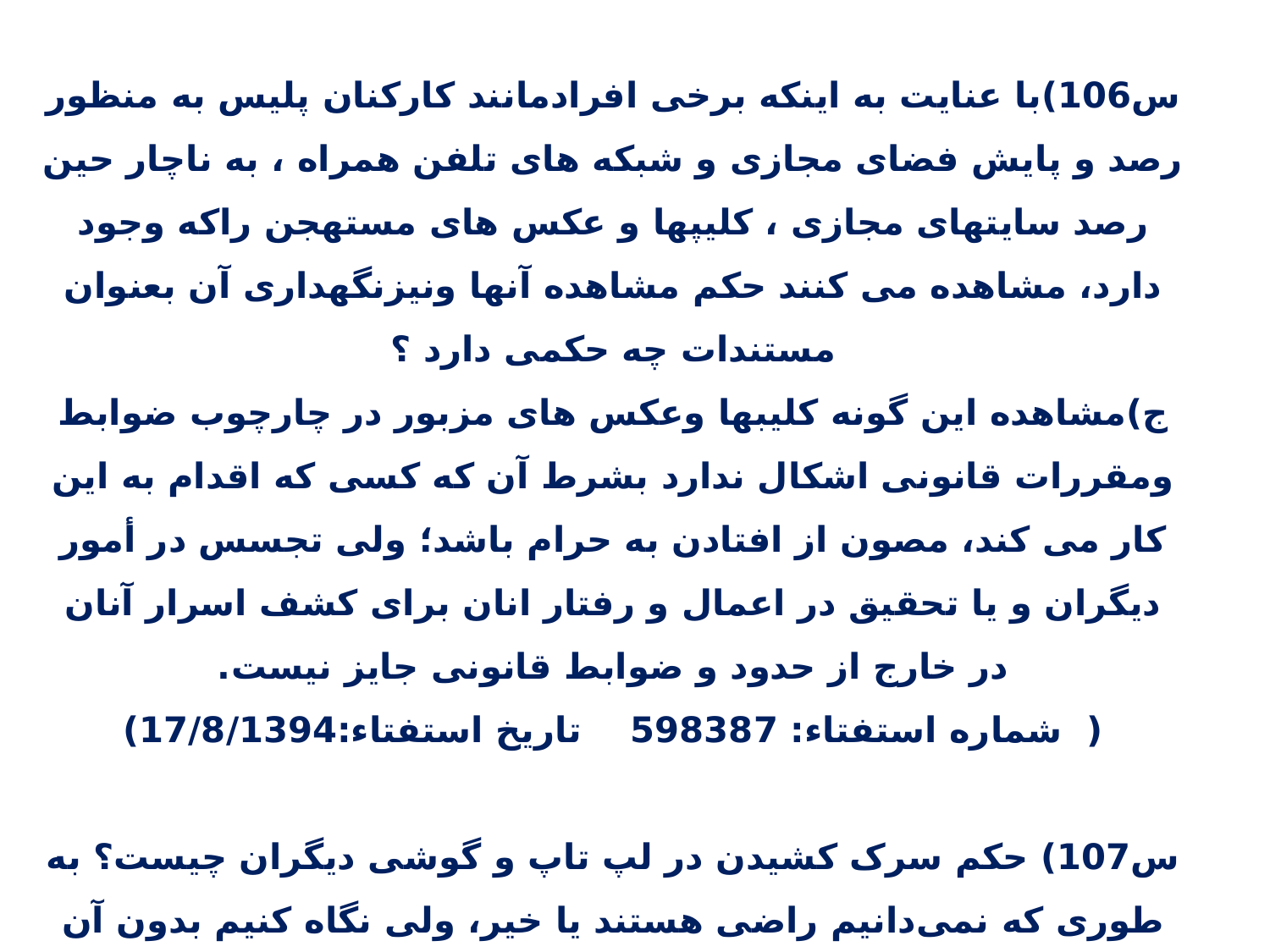

س106)با عنایت به اینکه برخی افرادمانند کارکنان پلیس به منظور رصد و پایش فضای مجازی و شبکه های تلفن همراه ، به ناچار حین رصد سایتهای مجازی ، کلیپها و عکس های مستهجن راکه وجود دارد، مشاهده می کنند حکم مشاهده آنها ونیزنگهداری آن بعنوان مستندات چه حکمی دارد ؟
ج)مشاهده اين گونه كليبها وعكس هاى مزبور در چارچوب ضوابط ومقررات قانونى اشكال ندارد بشرط آن که كسى كه اقدام به اين كار مى كند، مصون از افتادن به حرام باشد؛ ولى تجسس در أمور ديگران و يا تحقيق در اعمال و رفتار انان براى كشف اسرار آنان در خارج از حدود و ضوابط قانونى جايز نيست.
(  شماره استفتاء: 598387    تاریخ استفتاء:17/8/1394)

س107) حکم سرک کشیدن در لپ تاپ و گوشی دیگران چیست؟ به طوری که نمی‌دانیم راضی هستند یا خیر، ولی نگاه کنیم بدون آن که متوجه شوند.                                                                                                                         ج) تجسس حرام است، در فرض مذکورهم جایز نیست و باید از صاحب آن حلالیت بطلبید.(استفتاءات جدید)